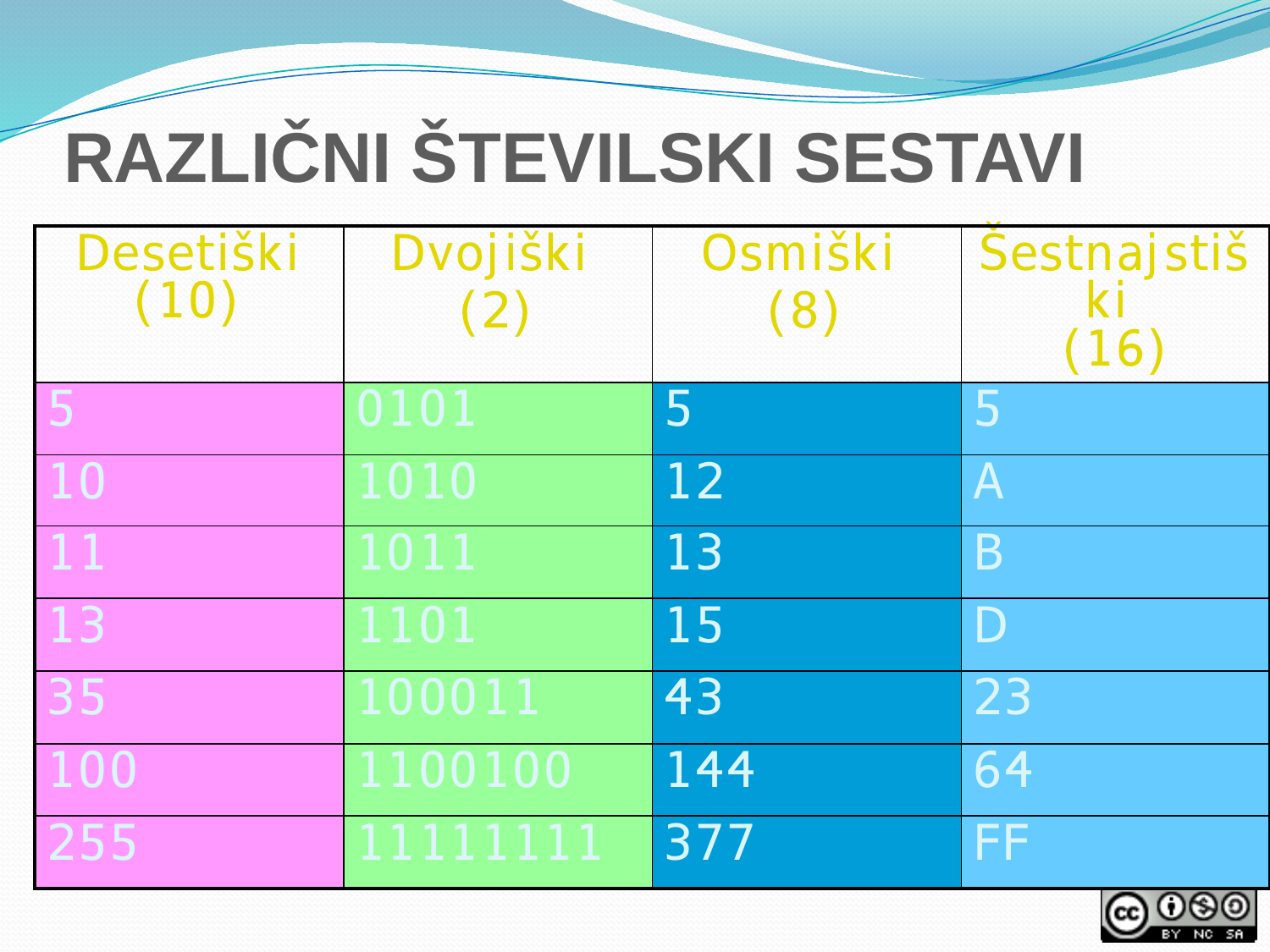

# RAZLIČNI ŠTEVILSKI SESTAVI
| Desetiški (10) | Dvojiški (2) | Osmiški (8) | Šestnajstiški (16) |
| --- | --- | --- | --- |
| 5 | 0101 | 5 | 5 |
| 10 | 1010 | 12 | A |
| 11 | 1011 | 13 | B |
| 13 | 1101 | 15 | D |
| 35 | 100011 | 43 | 23 |
| 100 | 1100100 | 144 | 64 |
| 255 | 11111111 | 377 | FF |